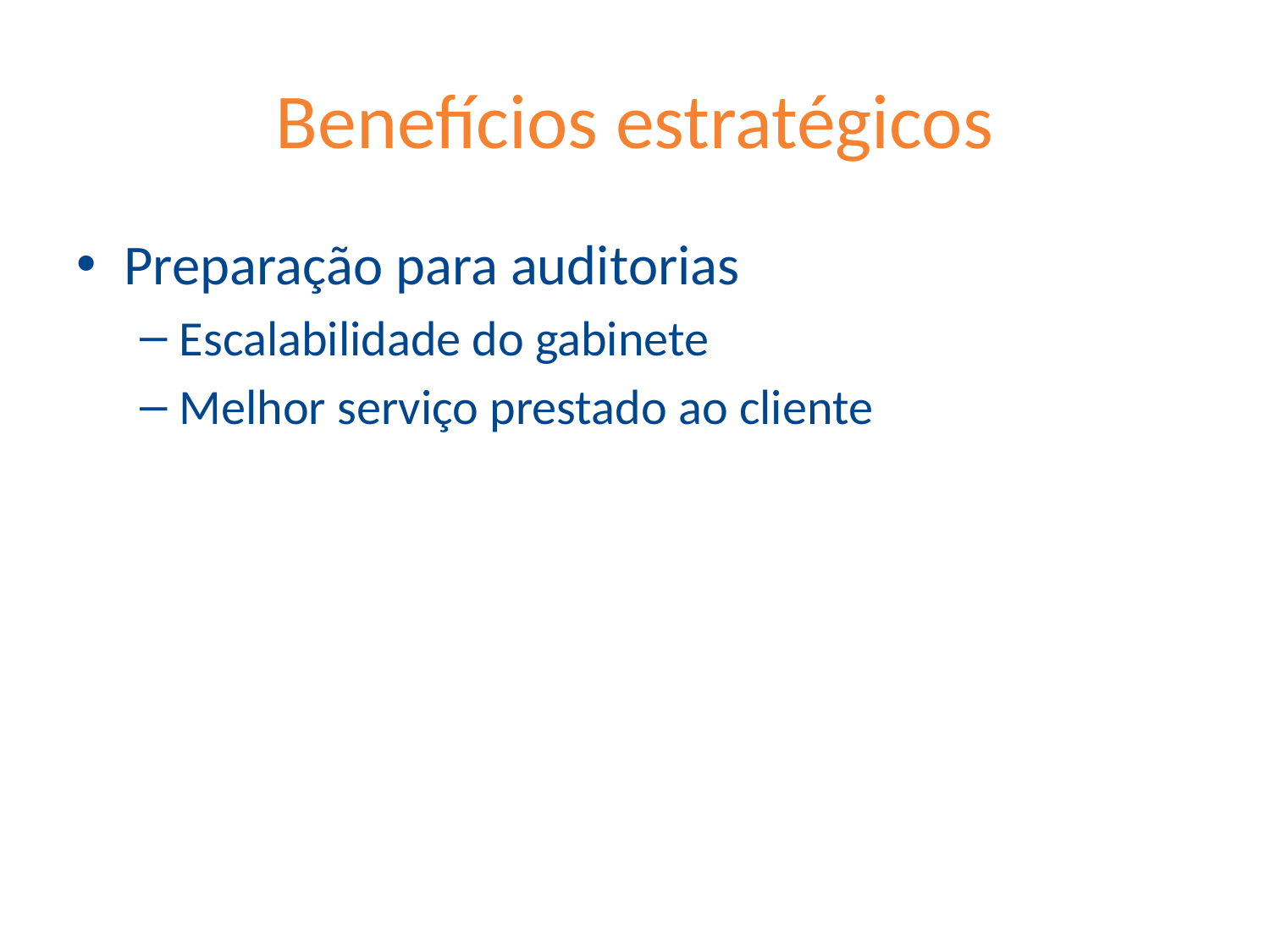

# Benefícios estratégicos
Preparação para auditorias
Escalabilidade do gabinete
Melhor serviço prestado ao cliente